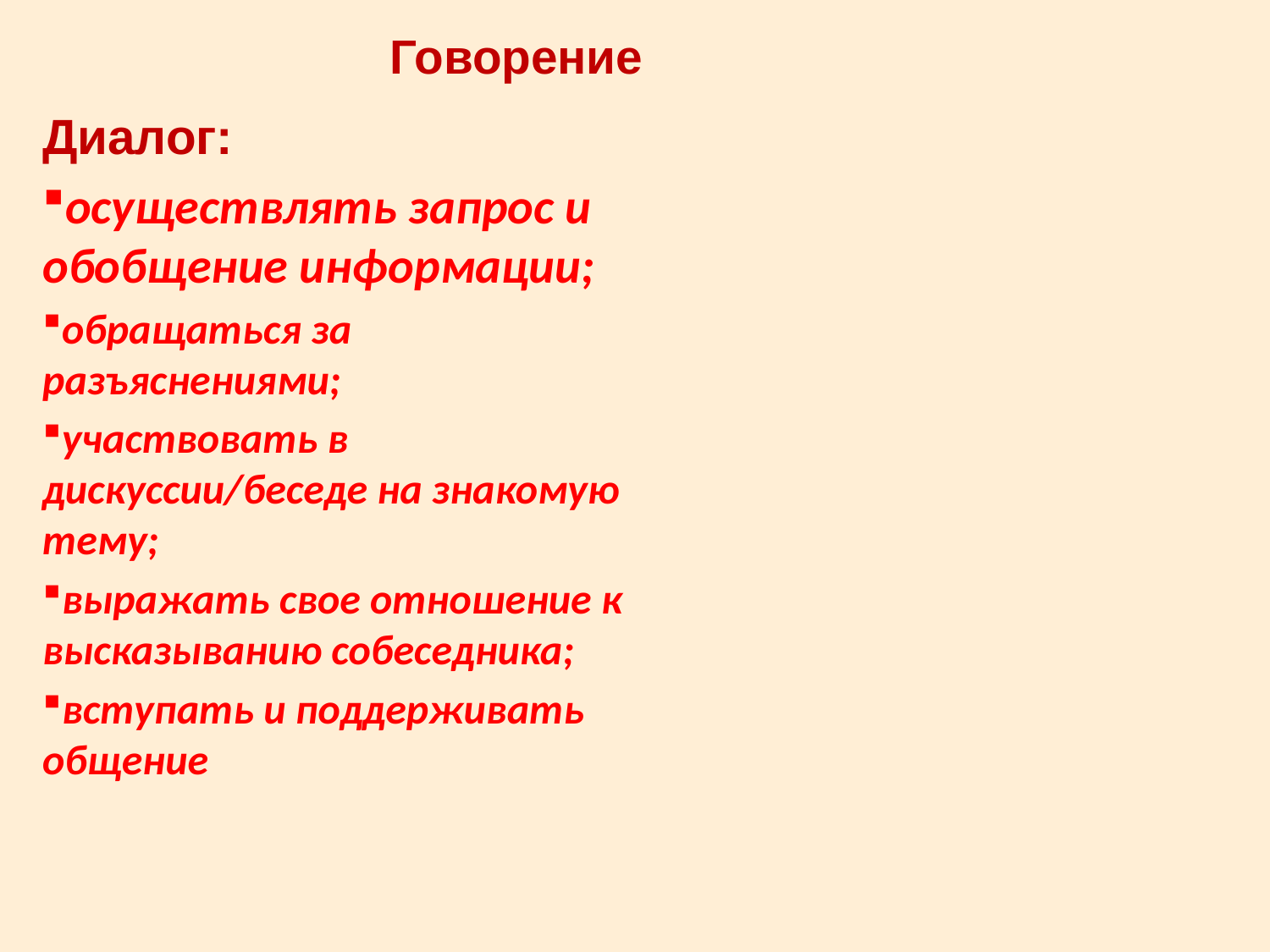

# Говорение

Диалог:
осуществлять запрос и обобщение информации;
обращаться за разъяснениями;
участвовать в дискуссии/беседе на знакомую тему;
выражать свое отношение к высказыванию собеседника;
вступать и поддерживать общение